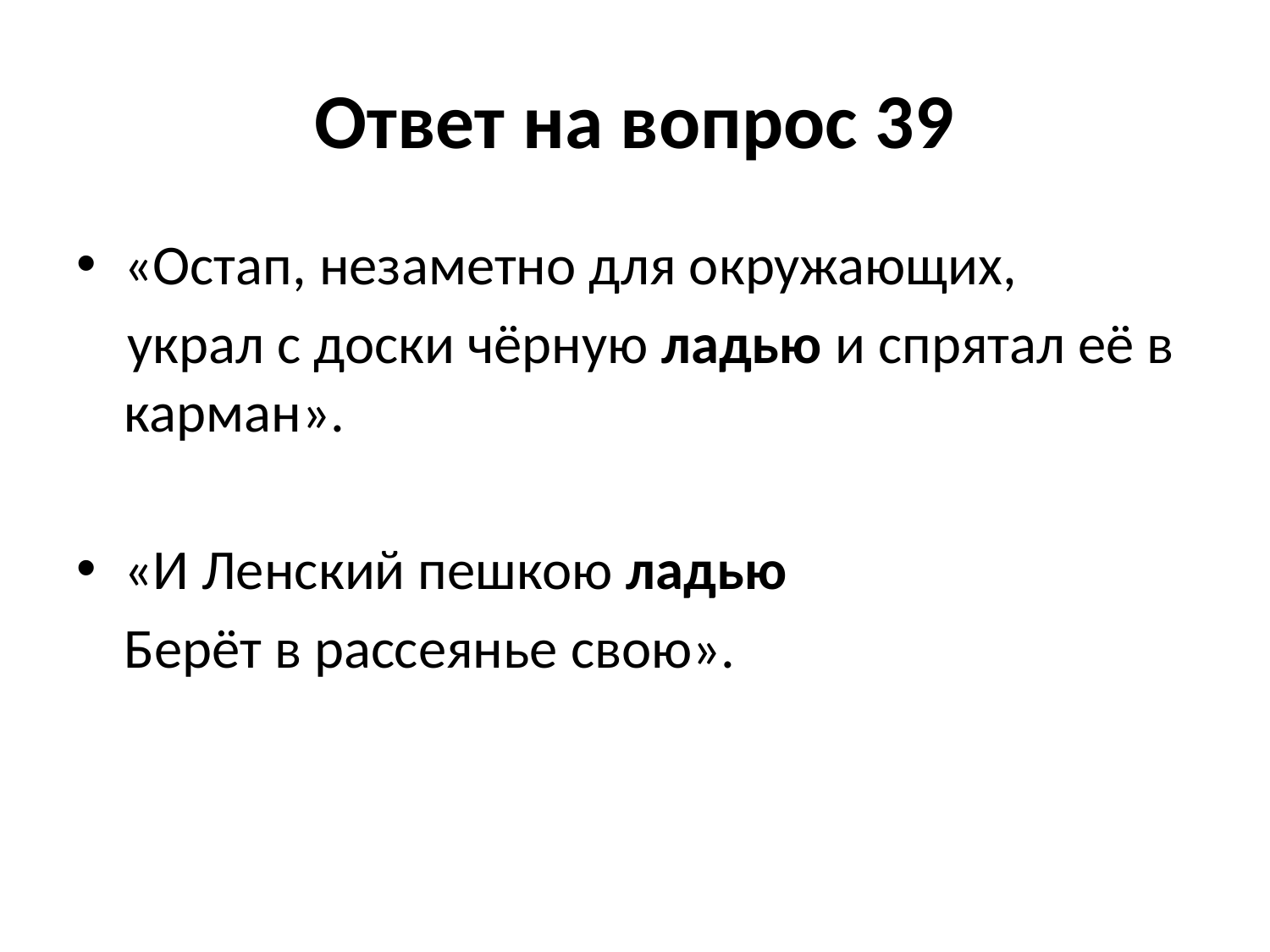

# Ответ на вопрос 39
«Остап, незаметно для окружающих,
    украл с доски чёрную ладью и спрятал её в карман».

«И Ленский пешкою ладью
	Берёт в рассеянье свою».